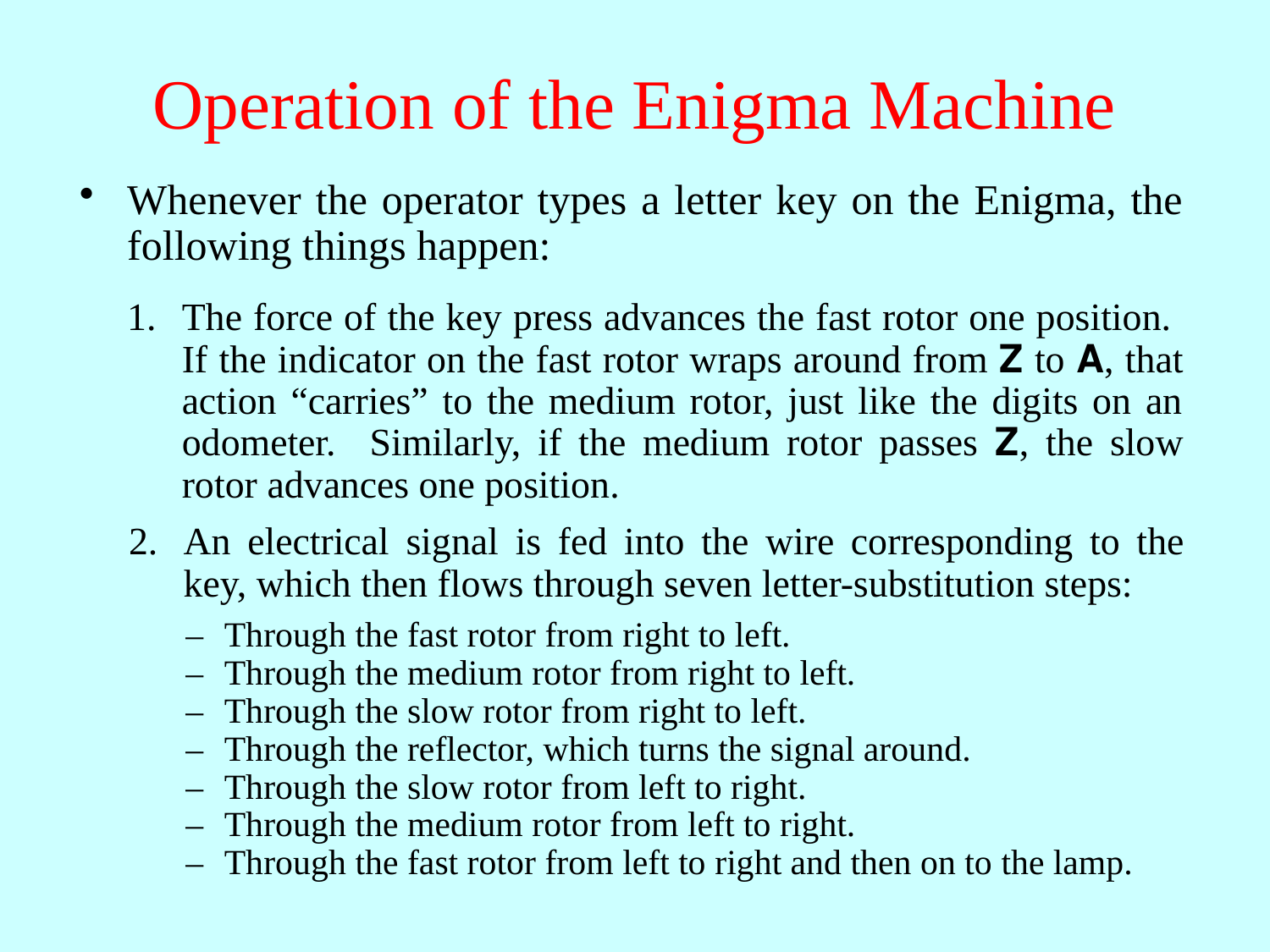

# Operation of the Enigma Machine
Whenever the operator types a letter key on the Enigma, the following things happen:
1.
The force of the key press advances the fast rotor one position.  If the indicator on the fast rotor wraps around from Z to A, that action “carries” to the medium rotor, just like the digits on an odometer.  Similarly, if the medium rotor passes Z, the slow rotor advances one position.
2.
An electrical signal is fed into the wire corresponding to the key, which then flows through seven letter-substitution steps:
–
Through the fast rotor from right to left.
–
Through the medium rotor from right to left.
–
Through the slow rotor from right to left.
–
Through the reflector, which turns the signal around.
–
Through the slow rotor from left to right.
–
Through the medium rotor from left to right.
–
Through the fast rotor from left to right and then on to the lamp.